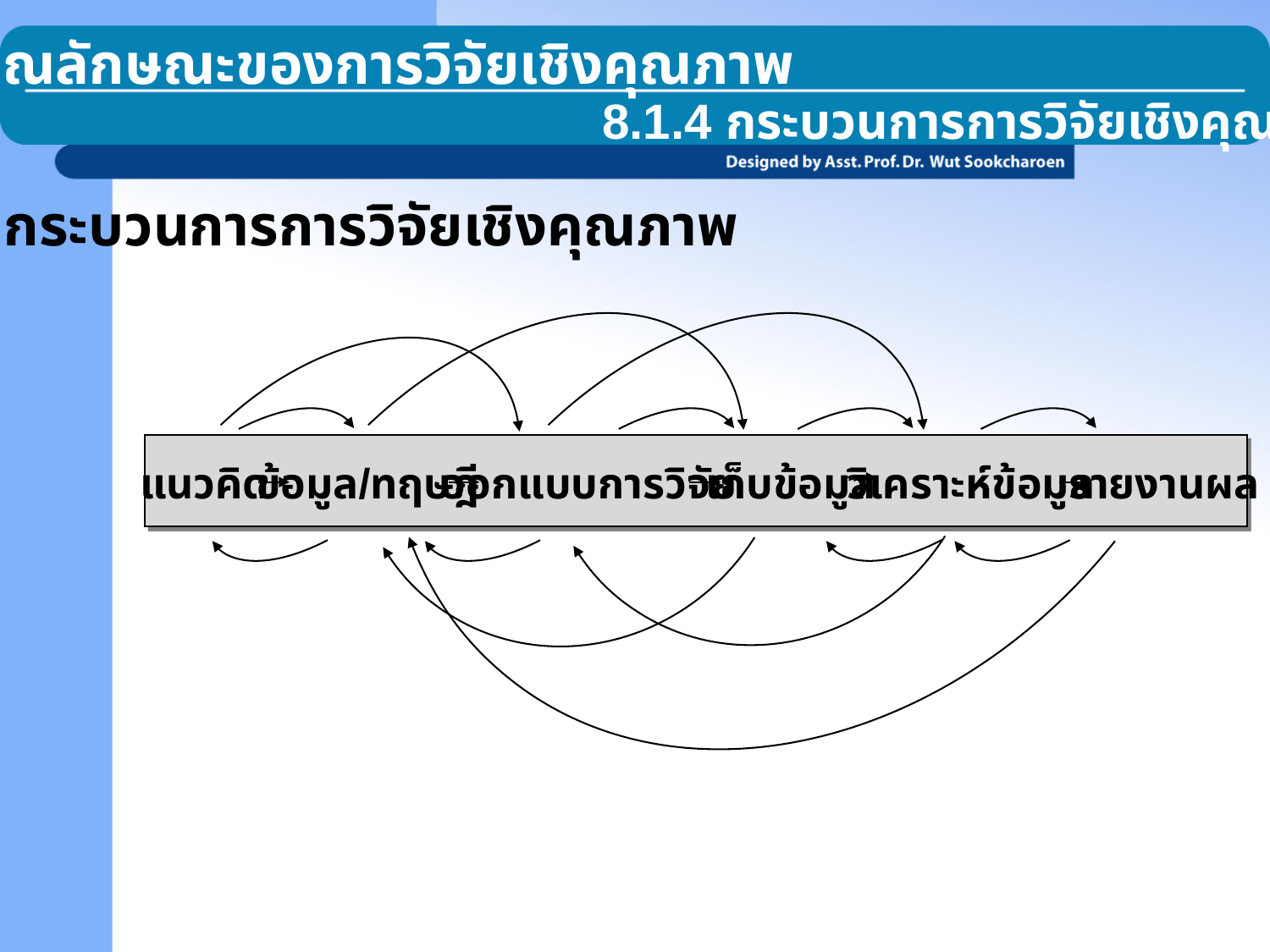

8.1 คุณลักษณะของการวิจัยเชิงคุณภาพ
8.1.4 กระบวนการการวิจัยเชิงคุณภาพ
กระบวนการการวิจัยเชิงคุณภาพ

แนวคิด
ข้อมูล/ทฤษฎี
ออกแบบการวิจัย
เก็บข้อมูล
วิเคราะห์ข้อมูล
รายงานผล